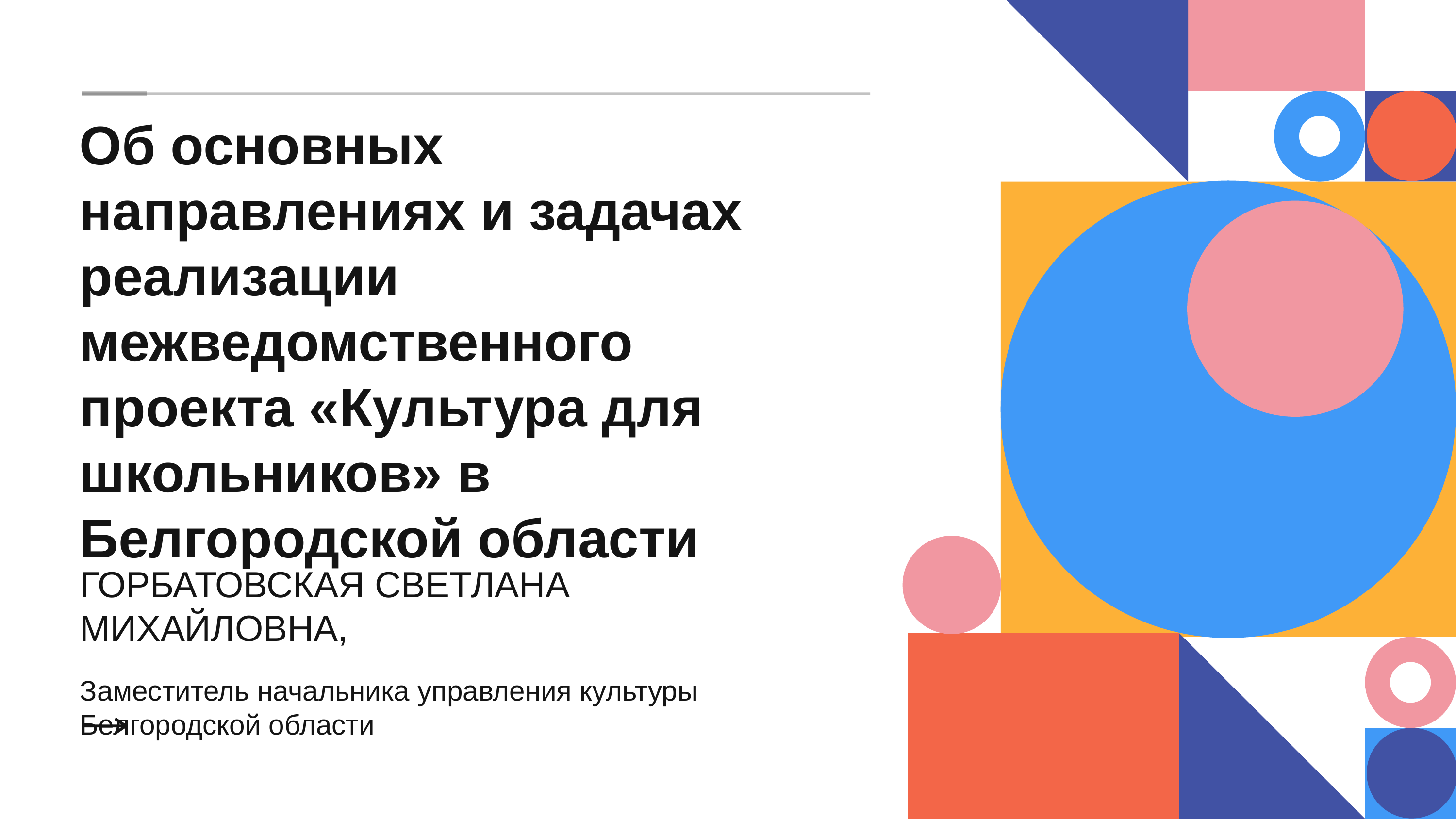

Об основных направлениях и задачах реализации межведомственного проекта «Культура для школьников» в Белгородской области

ГОРБАТОВСКАЯ СВЕТЛАНА МИХАЙЛОВНА,

Заместитель начальника управления культуры Белгородской области